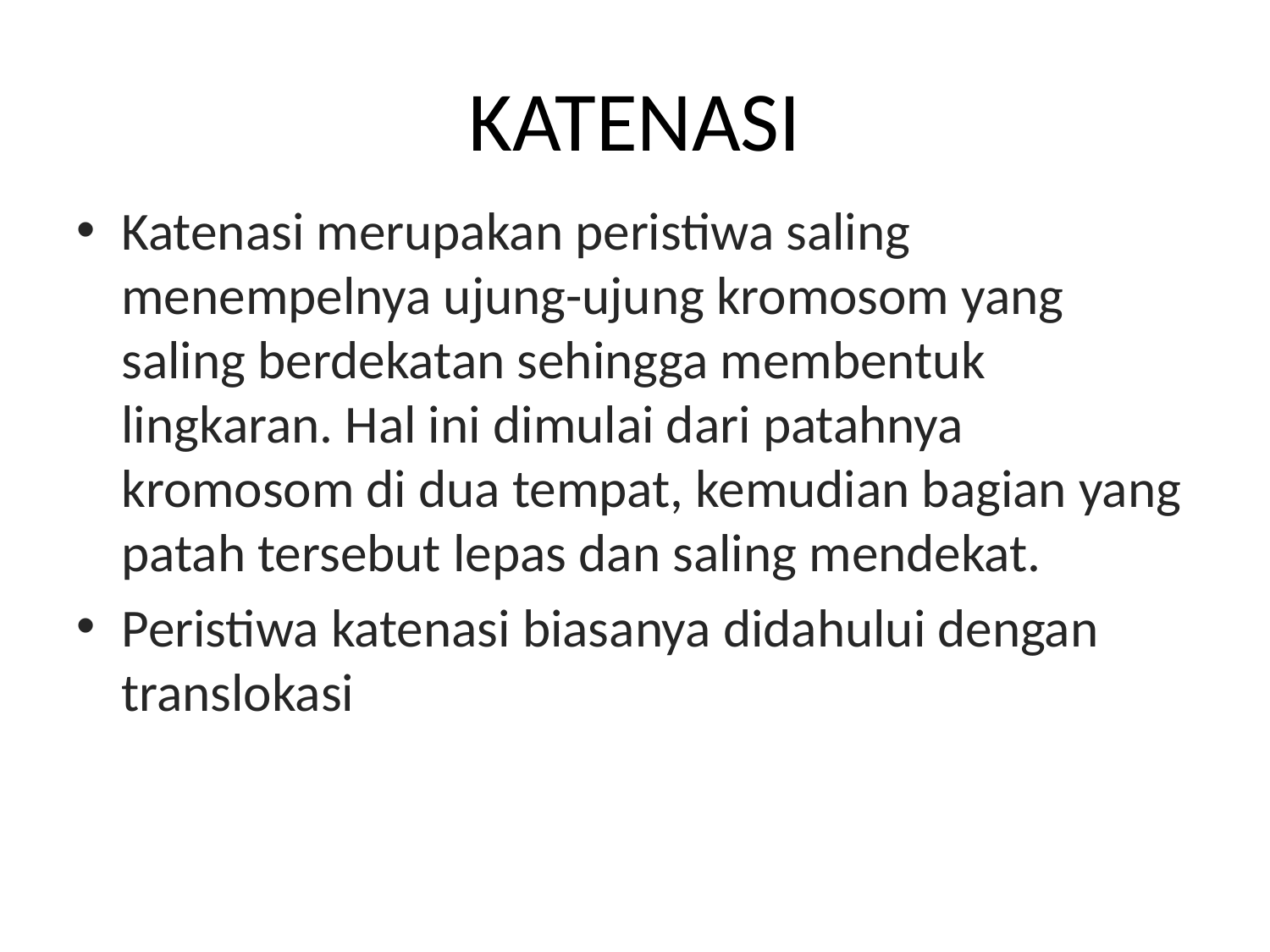

# KATENASI
Katenasi merupakan peristiwa saling menempelnya ujung-ujung kromosom yang saling berdekatan sehingga membentuk lingkaran. Hal ini dimulai dari patahnya kromosom di dua tempat, kemudian bagian yang patah tersebut lepas dan saling mendekat.
Peristiwa katenasi biasanya didahului dengan translokasi